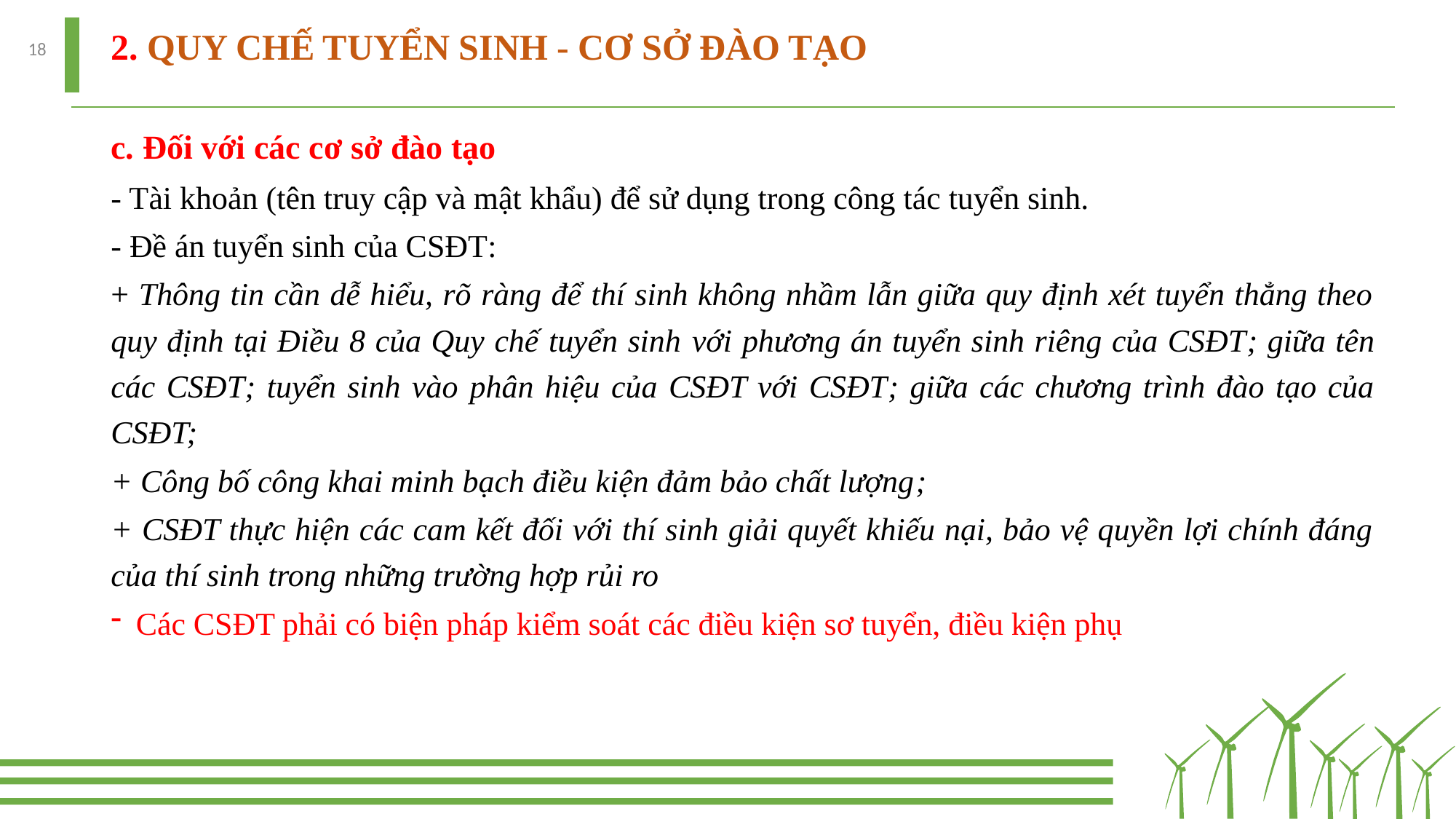

18
# 2. QUY CHẾ TUYỂN SINH - CƠ SỞ ĐÀO TẠO
c. Đối với các cơ sở đào tạo
- Tài khoản (tên truy cập và mật khẩu) để sử dụng trong công tác tuyển sinh.
- Đề án tuyển sinh của CSĐT:
+ Thông tin cần dễ hiểu, rõ ràng để thí sinh không nhầm lẫn giữa quy định xét tuyển thẳng theo quy định tại Điều 8 của Quy chế tuyển sinh với phương án tuyển sinh riêng của CSĐT; giữa tên các CSĐT; tuyển sinh vào phân hiệu của CSĐT với CSĐT; giữa các chương trình đào tạo của CSĐT;
+ Công bố công khai minh bạch điều kiện đảm bảo chất lượng;
+ CSĐT thực hiện các cam kết đối với thí sinh giải quyết khiếu nại, bảo vệ quyền lợi chính đáng của thí sinh trong những trường hợp rủi ro
Các CSĐT phải có biện pháp kiểm soát các điều kiện sơ tuyển, điều kiện phụ